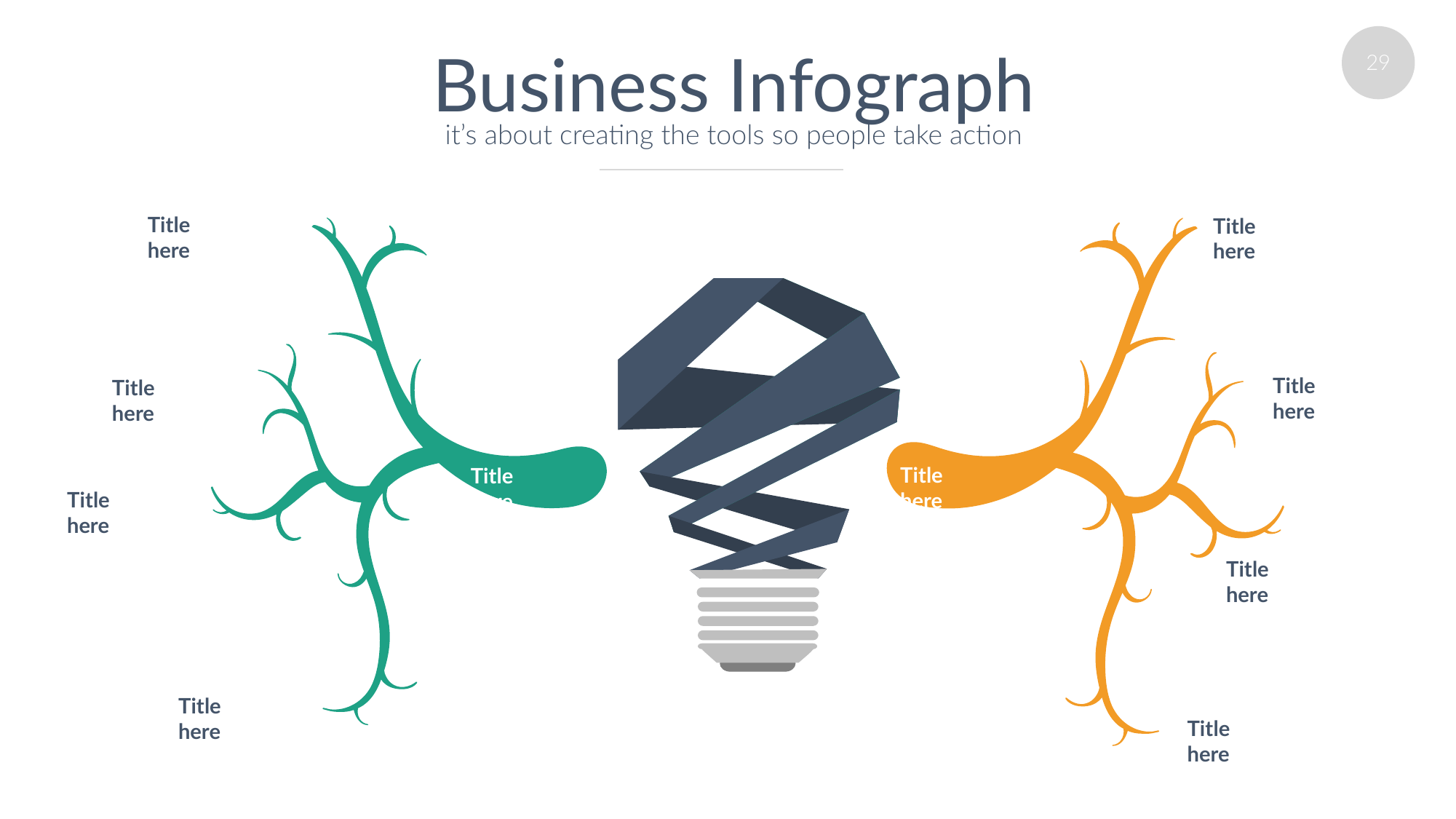

# Business Infograph
it’s about creating the tools so people take action

Title here
Title here

Title here
Title here
Title here
Title here

Title here
Title here
Title here
Title here